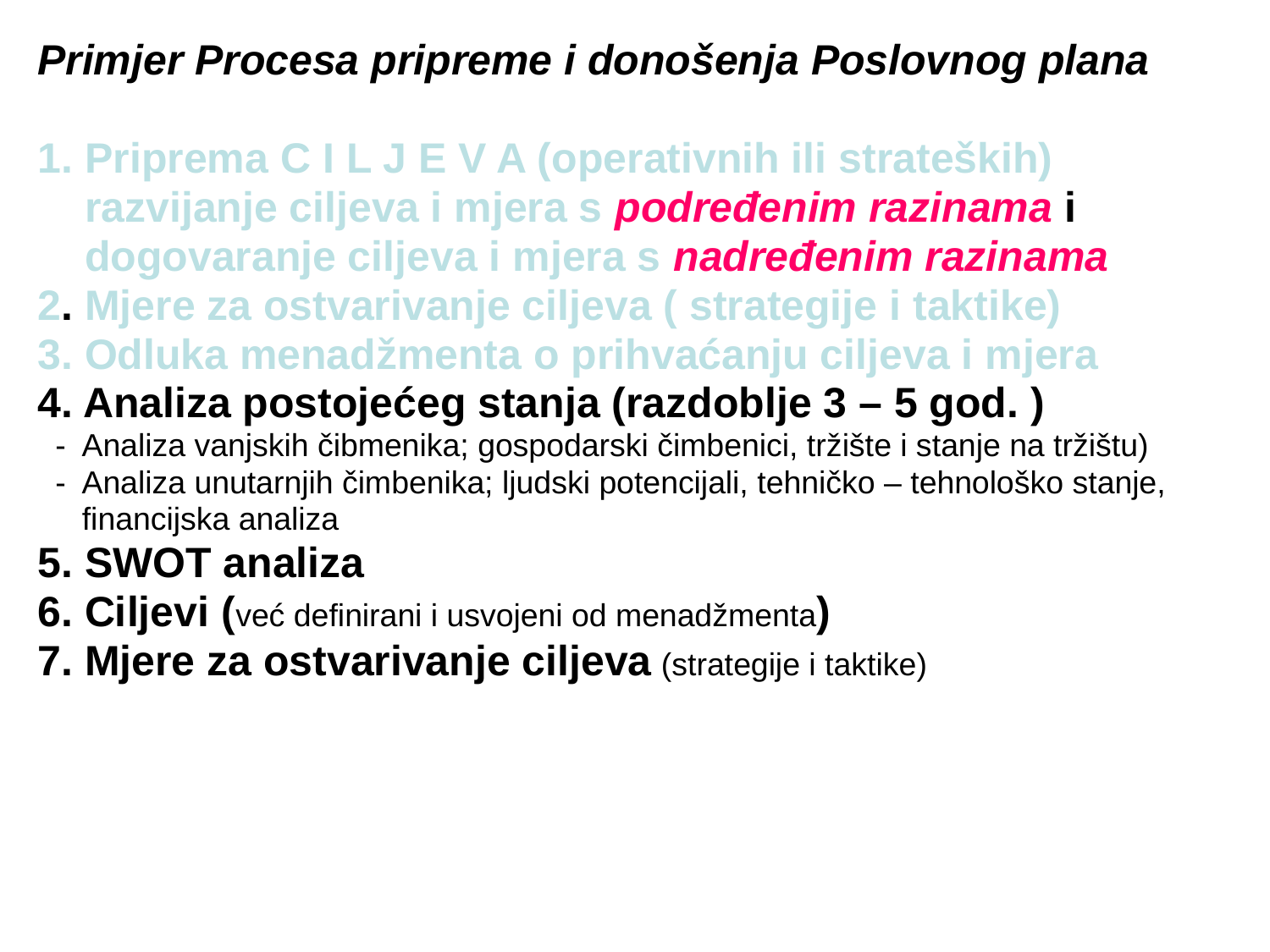

Primjer Procesa pripreme i donošenja Poslovnog plana

Priprema C I L J E V A (operativnih ili strateških)
    razvijanje ciljeva i mjera s podređenim razinama i
    dogovaranje ciljeva i mjera s nadređenim razinama
2. Mjere za ostvarivanje ciljeva ( strategije i taktike)
3. Odluka menadžmenta o prihvaćanju ciljeva i mjera
4. Analiza postojećeg stanja (razdoblje 3 – 5 god. )
  -  Analiza vanjskih čibmenika; gospodarski čimbenici, tržište i stanje na tržištu)
  -  Analiza unutarnjih čimbenika; ljudski potencijali, tehničko – tehnološko stanje,
     financijska analiza
5. SWOT analiza
6. Ciljevi (već definirani i usvojeni od menadžmenta)
7. Mjere za ostvarivanje ciljeva (strategije i taktike)